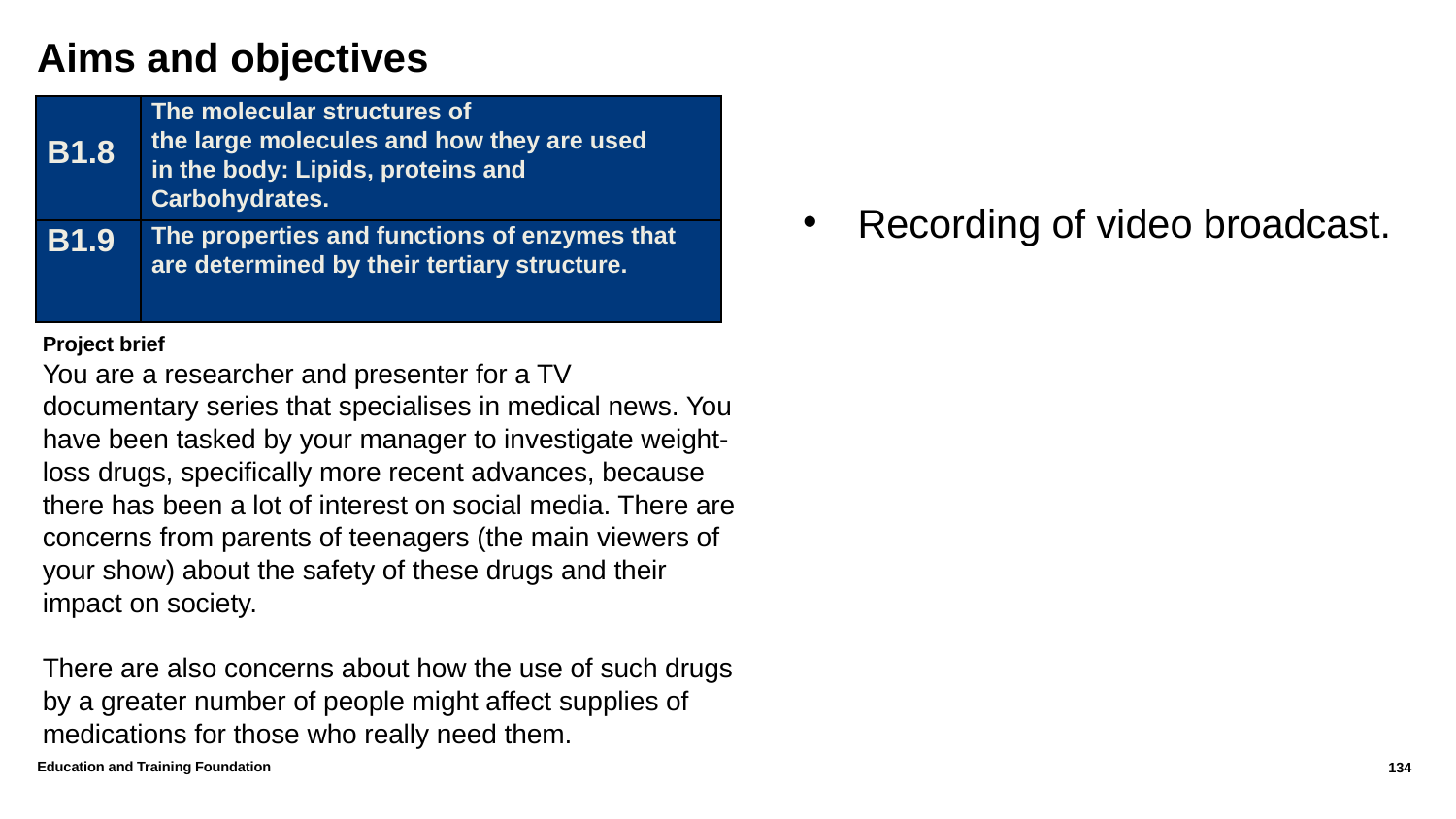

# Aims and objectives
| B1.8 | The molecular structures of the large molecules and how they are used in the body: Lipids, proteins and Carbohydrates. |
| --- | --- |
| B1.9 | The properties and functions of enzymes that are determined by their tertiary structure. |

Recording of video broadcast.

Project brief​
You are a researcher and presenter for a TV documentary series that specialises in medical news. You have been tasked by your manager to investigate weight-loss drugs, specifically more recent advances, because there has been a lot of interest on social media. There are concerns from parents of teenagers (the main viewers of your show) about the safety of these drugs and their impact on society. ​
​
There are also concerns about how the use of such drugs by a greater number of people might affect supplies of medications for those who really need them.​
​
Education and Training Foundation
134